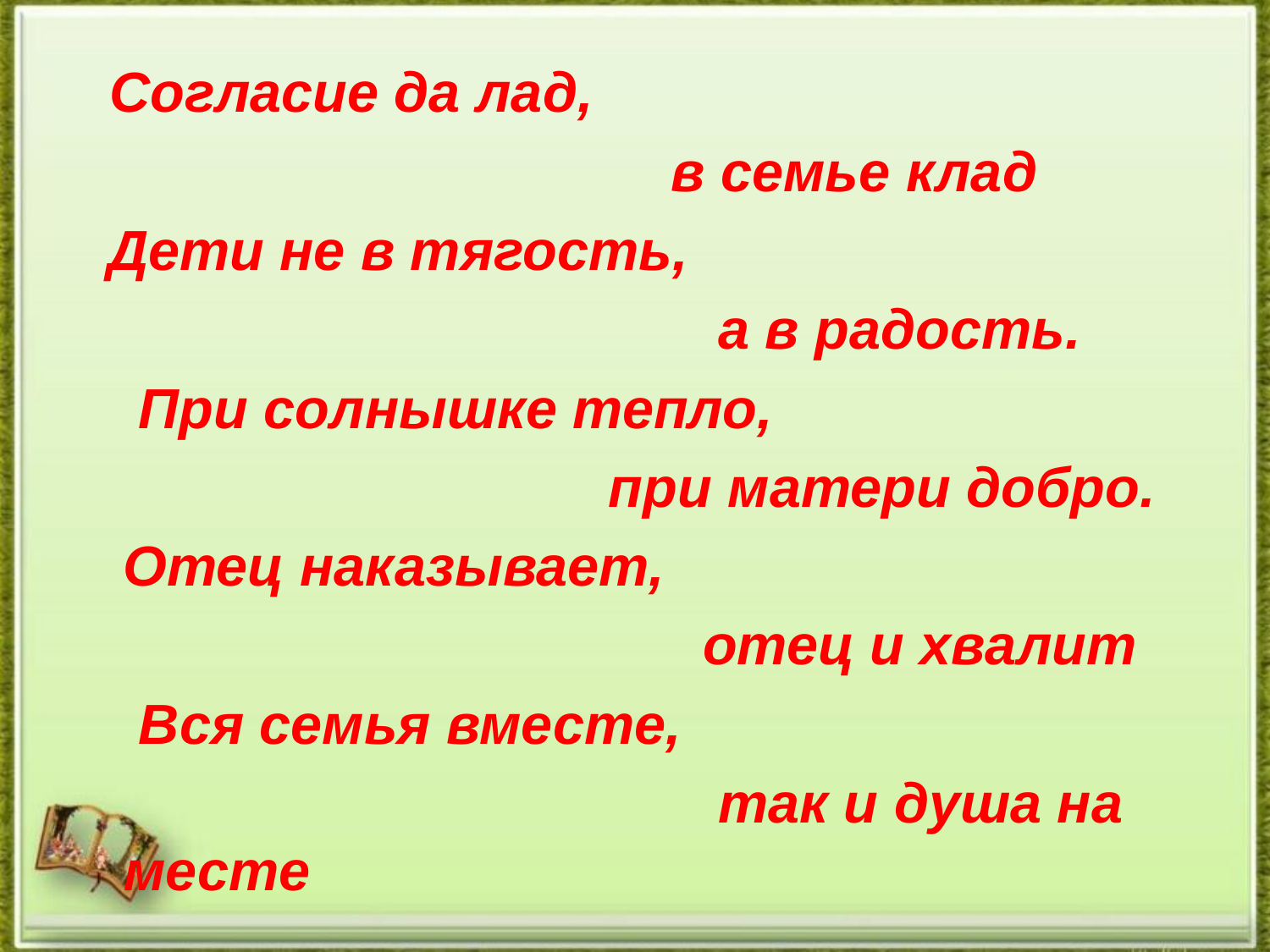

#
   Согласие да лад,
                                      в семье клад
  Дети не в тягость,
                                         а в радость.
    При солнышке тепло,
                                  при матери добро.
   Отец наказывает,
                                        отец и хвалит
    Вся семья вместе,
                                         так и душа на месте